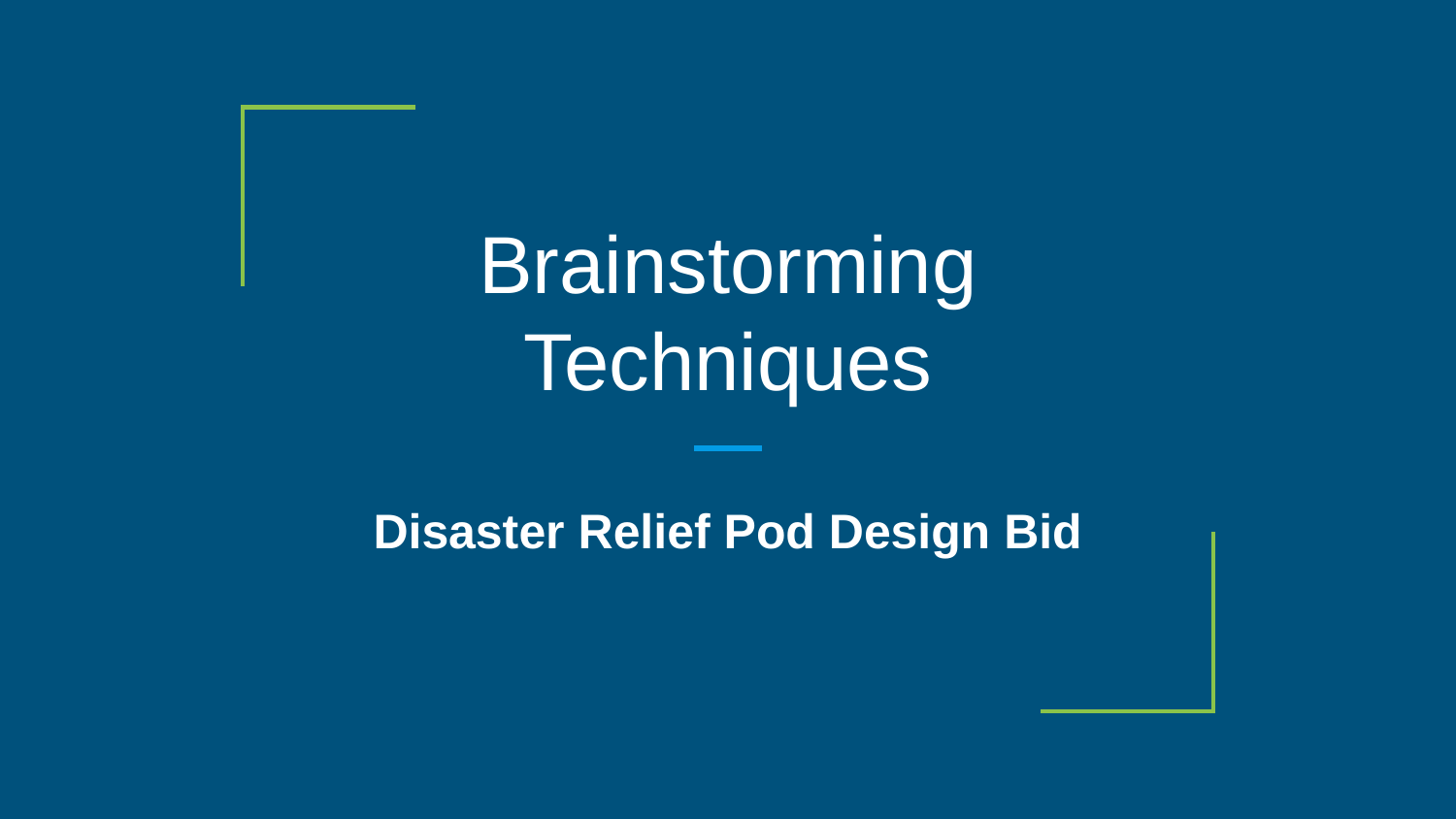

# Brainstorming Techniques
Disaster Relief Pod Design Bid